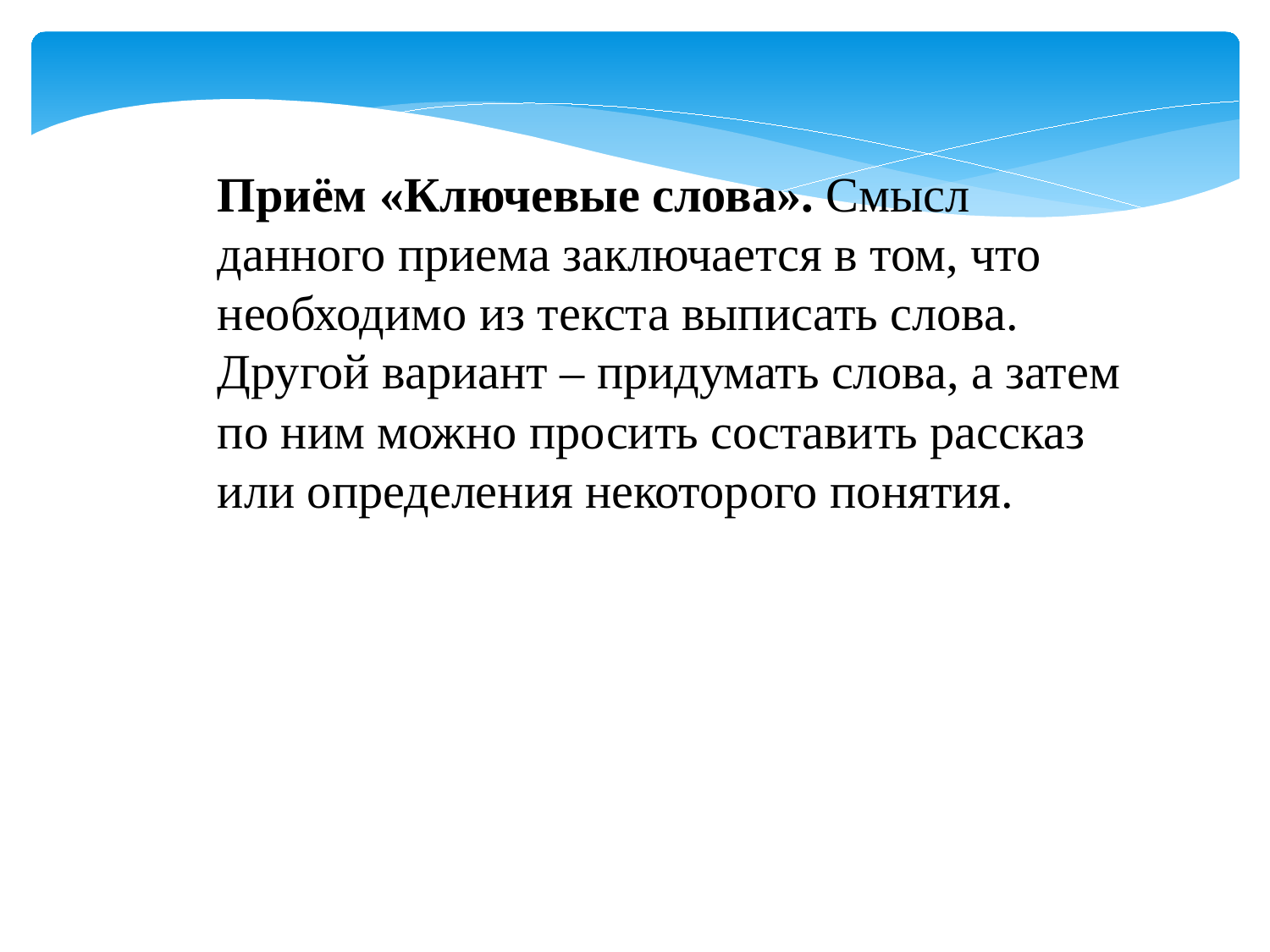

Приём «Ключевые слова». Смысл данного приема заключается в том, что необходимо из текста выписать слова. Другой вариант – придумать слова, а затем по ним можно просить составить рассказ или определения некоторого понятия.